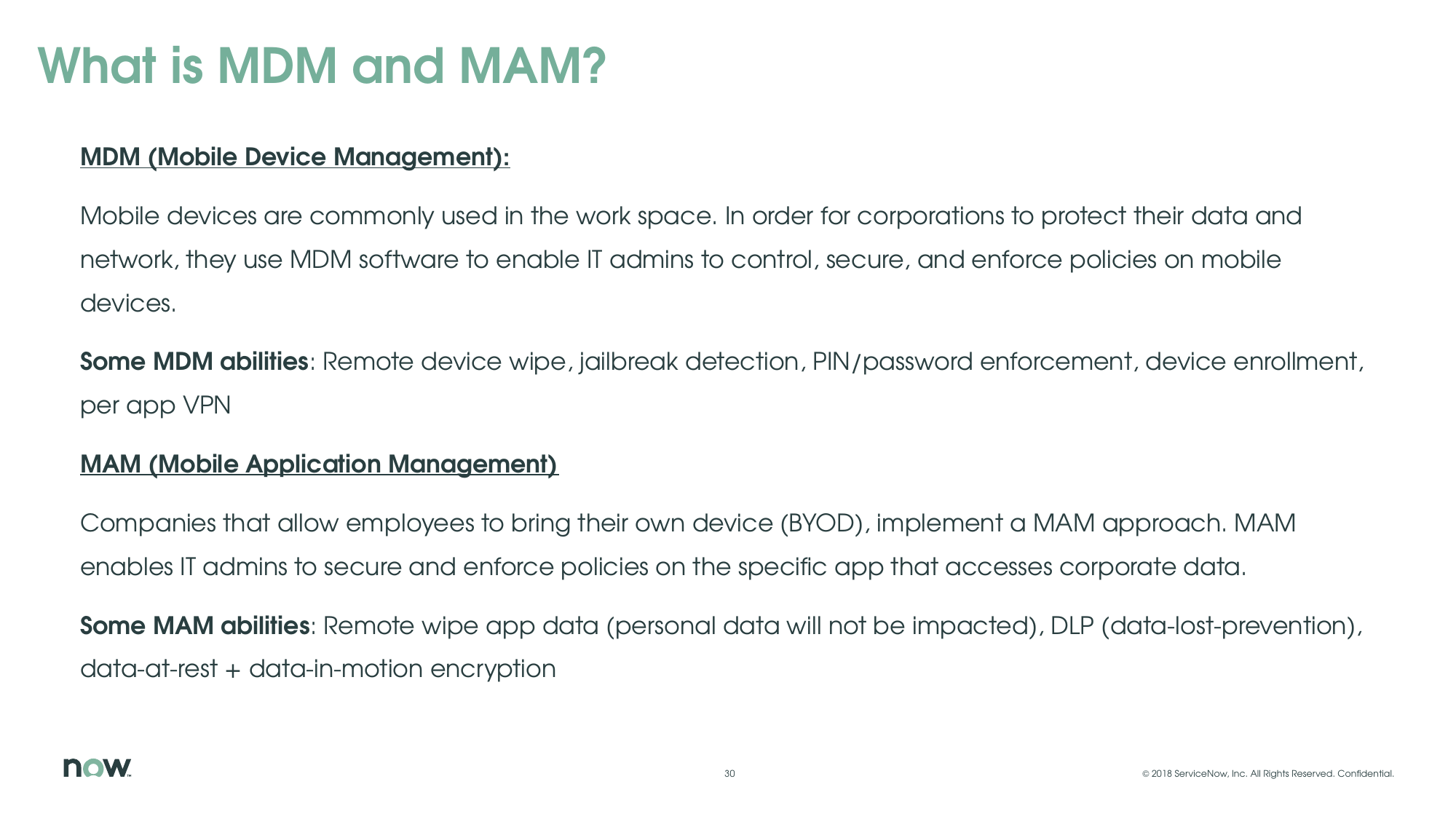

What is MDM and MAM?
MDM (Mobile Device Management):
Mobile devices are commonly used in the work space. In order for corporations to protect their data and network, they use MDM software to enable IT admins to control, secure, and enforce policies on mobile devices.
Some MDM abilities: Remote device wipe, jailbreak detection, PIN/password enforcement, device enrollment, per app VPN
MAM (Mobile Application Management)
Companies that allow employees to bring their own device (BYOD), implement a MAM approach. MAM enables IT admins to secure and enforce policies on the specific app that accesses corporate data.
Some MAM abilities: Remote wipe app data (personal data will not be impacted), DLP (data-lost-prevention), data-at-rest + data-in-motion encryption